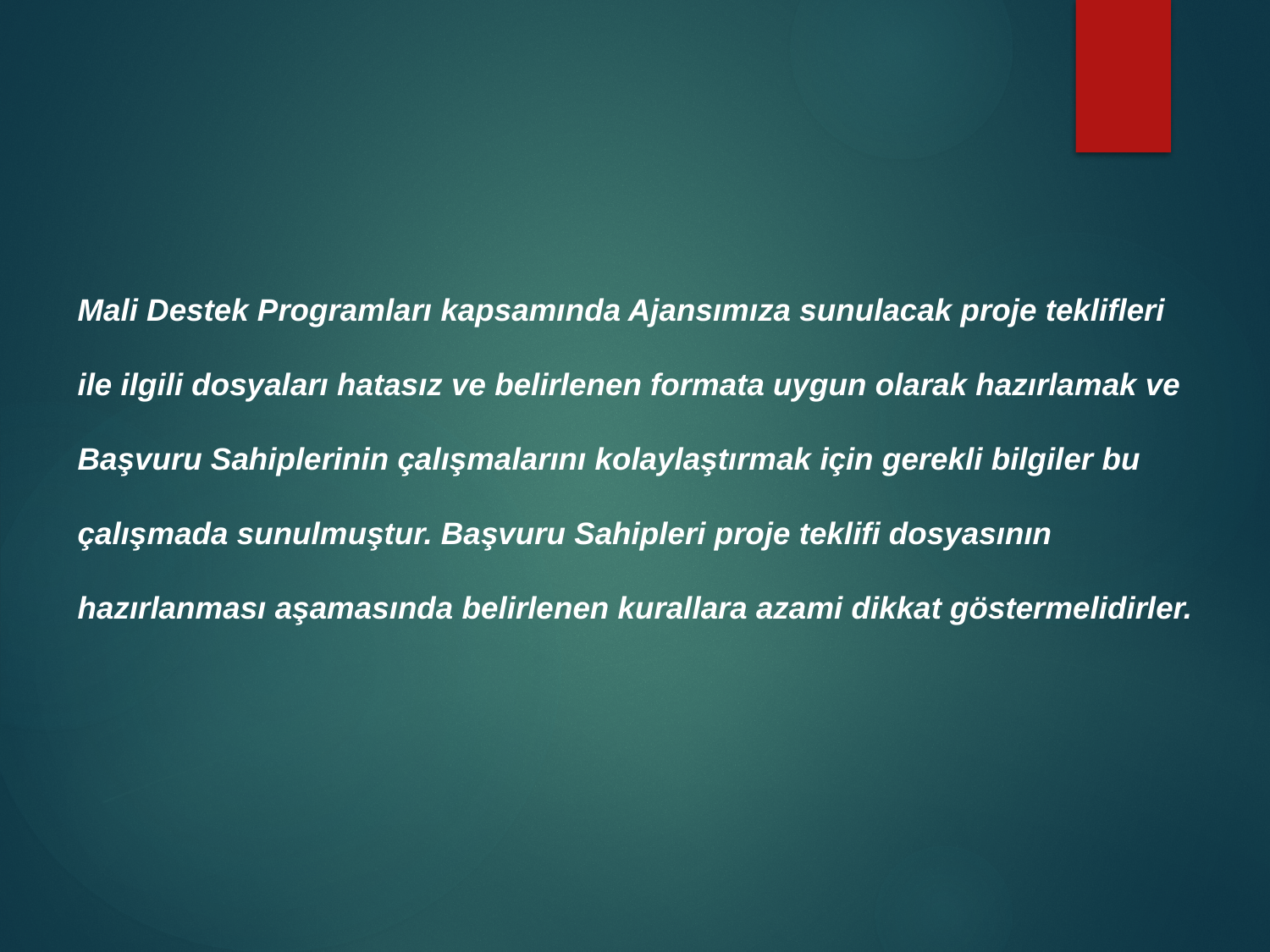

Mali Destek Programları kapsamında Ajansımıza sunulacak proje teklifleri ile ilgili dosyaları hatasız ve belirlenen formata uygun olarak hazırlamak ve Başvuru Sahiplerinin çalışmalarını kolaylaştırmak için gerekli bilgiler bu çalışmada sunulmuştur. Başvuru Sahipleri proje teklifi dosyasının hazırlanması aşamasında belirlenen kurallara azami dikkat göstermelidirler.